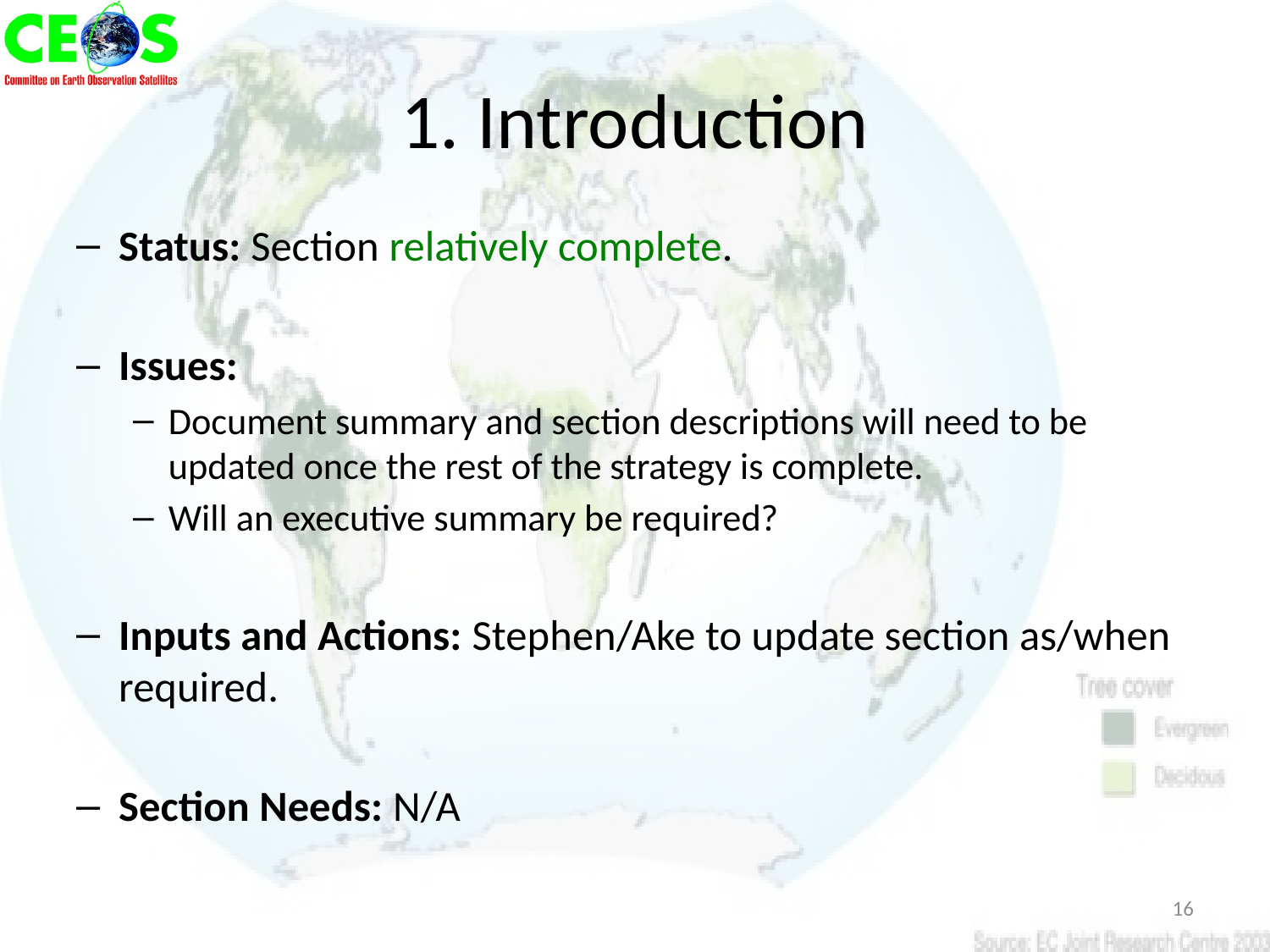

# 1. Introduction
Status: Section relatively complete.

Issues:
Document summary and section descriptions will need to be updated once the rest of the strategy is complete.
Will an executive summary be required?

Inputs and Actions: Stephen/Ake to update section as/when required.

Section Needs: N/A
16